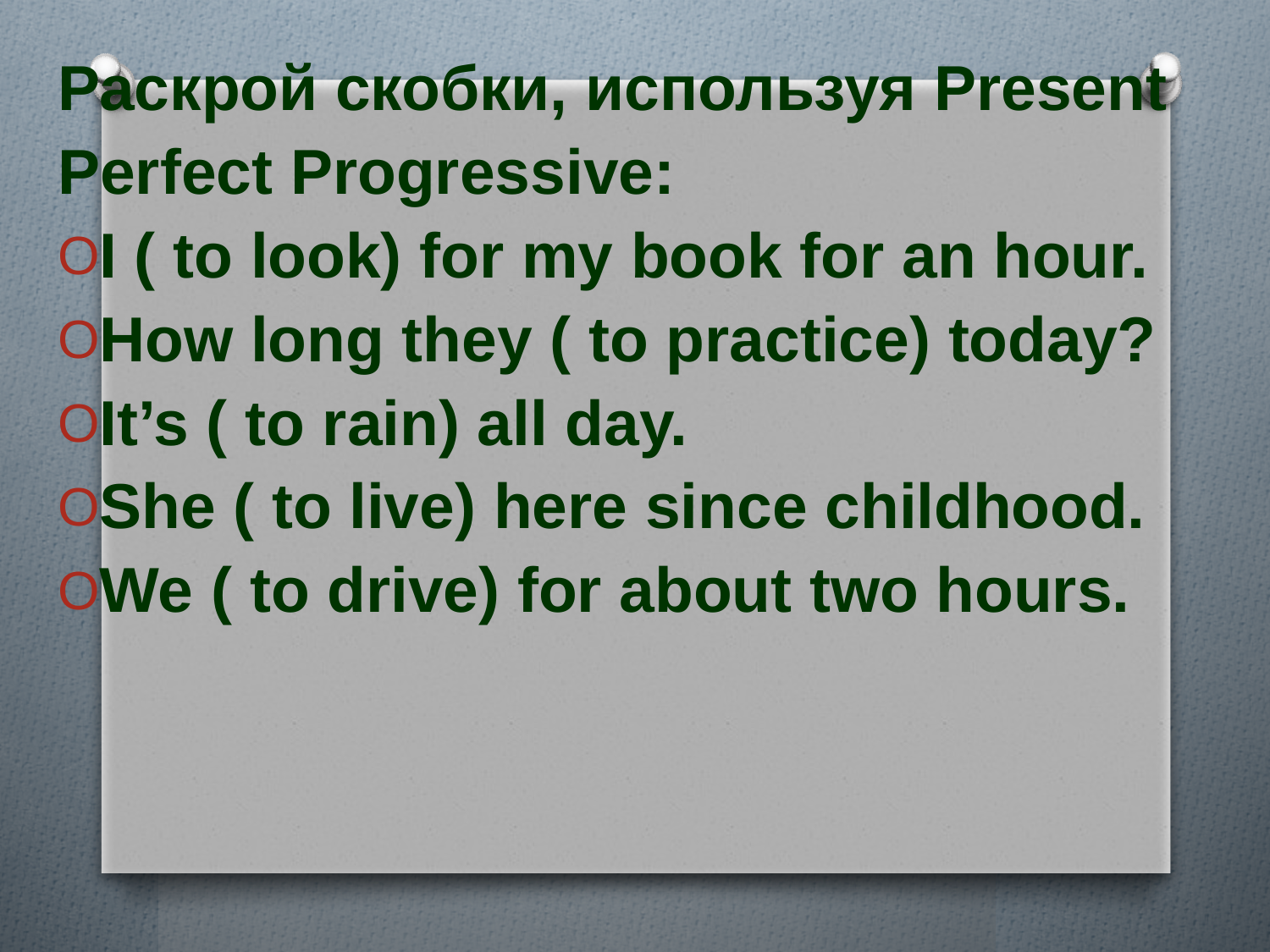

Раскрой скобки, используя Present
Perfect Progressive:
I ( to look) for my book for an hour.
How long they ( to practice) today?
It’s ( to rain) all day.
She ( to live) here since childhood.
We ( to drive) for about two hours.